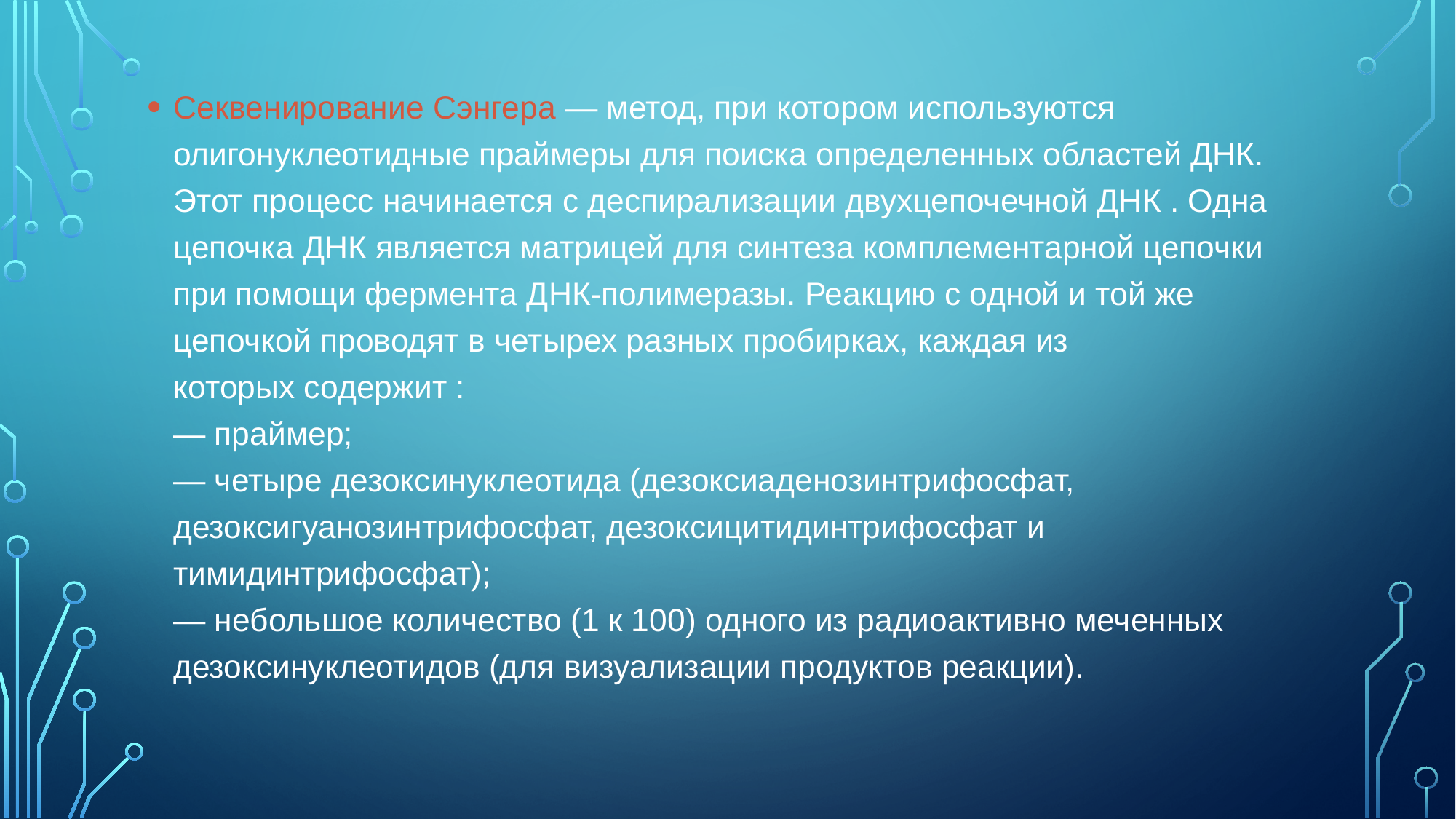

Секвенирование Сэнгера — метод, при котором используются олигонуклеотидные праймеры для поиска определенных областей ДНК. Этот процесс начинается с деспирализации двухцепочечной ДНК . Одна цепочка ДНК является матрицей для синтеза комплементарной цепочки при помощи фермента ДНК-полимеразы. Реакцию с одной и той же цепочкой проводят в четырех разных пробирках, каждая из которых содержит :
— праймер;
— четыре дезоксинуклеотида (дезоксиаденозинтрифосфат, дезоксигуанозинтрифосфат, дезоксицитидинтрифосфат и тимидинтрифосфат);
— небольшое количество (1 к 100) одного из радиоактивно меченных дезоксинуклеотидов (для визуализации продуктов реакции).
#